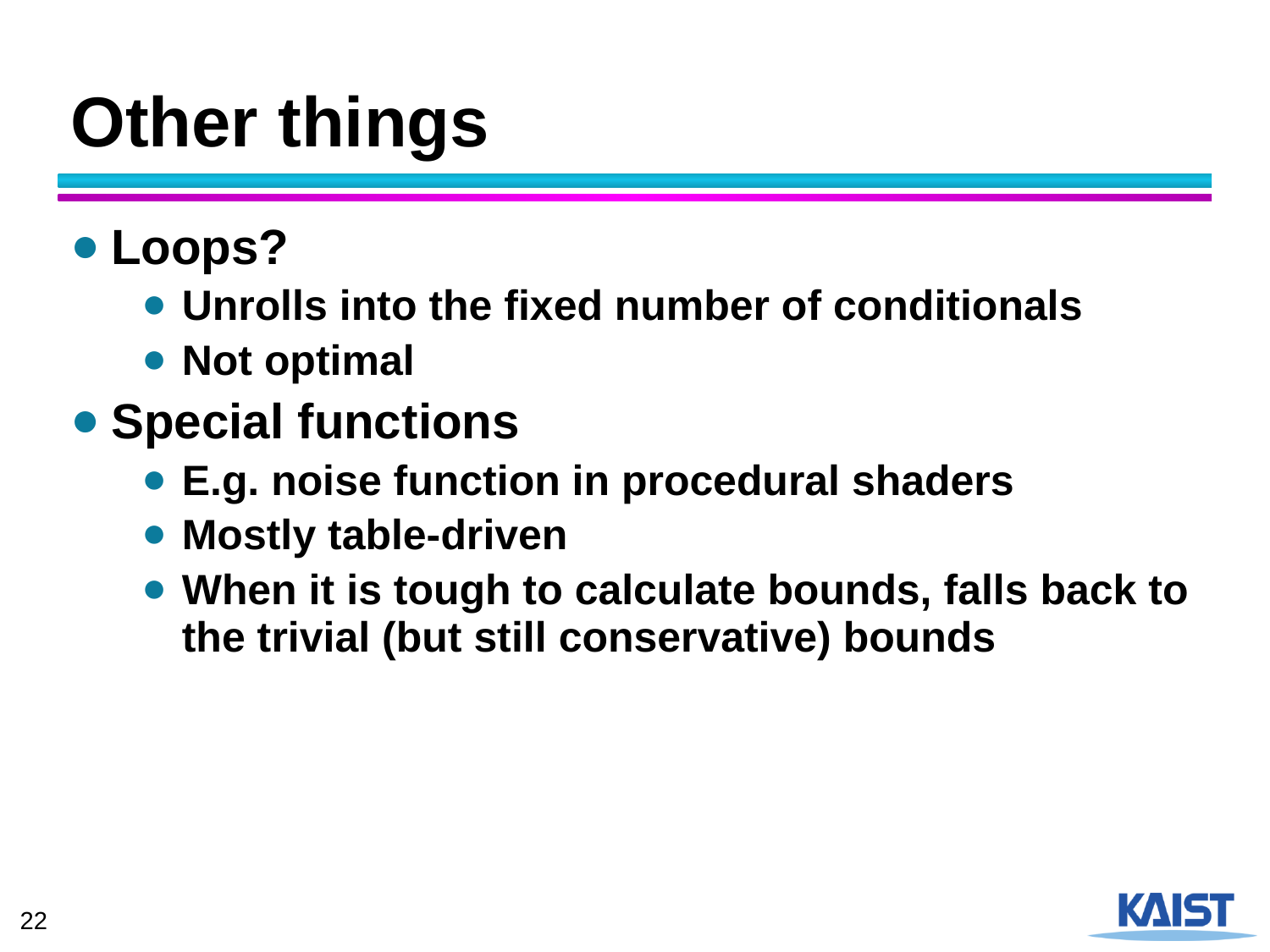

# Other things
Loops?
Unrolls into the fixed number of conditionals
Not optimal
Special functions
E.g. noise function in procedural shaders
Mostly table-driven
When it is tough to calculate bounds, falls back to the trivial (but still conservative) bounds